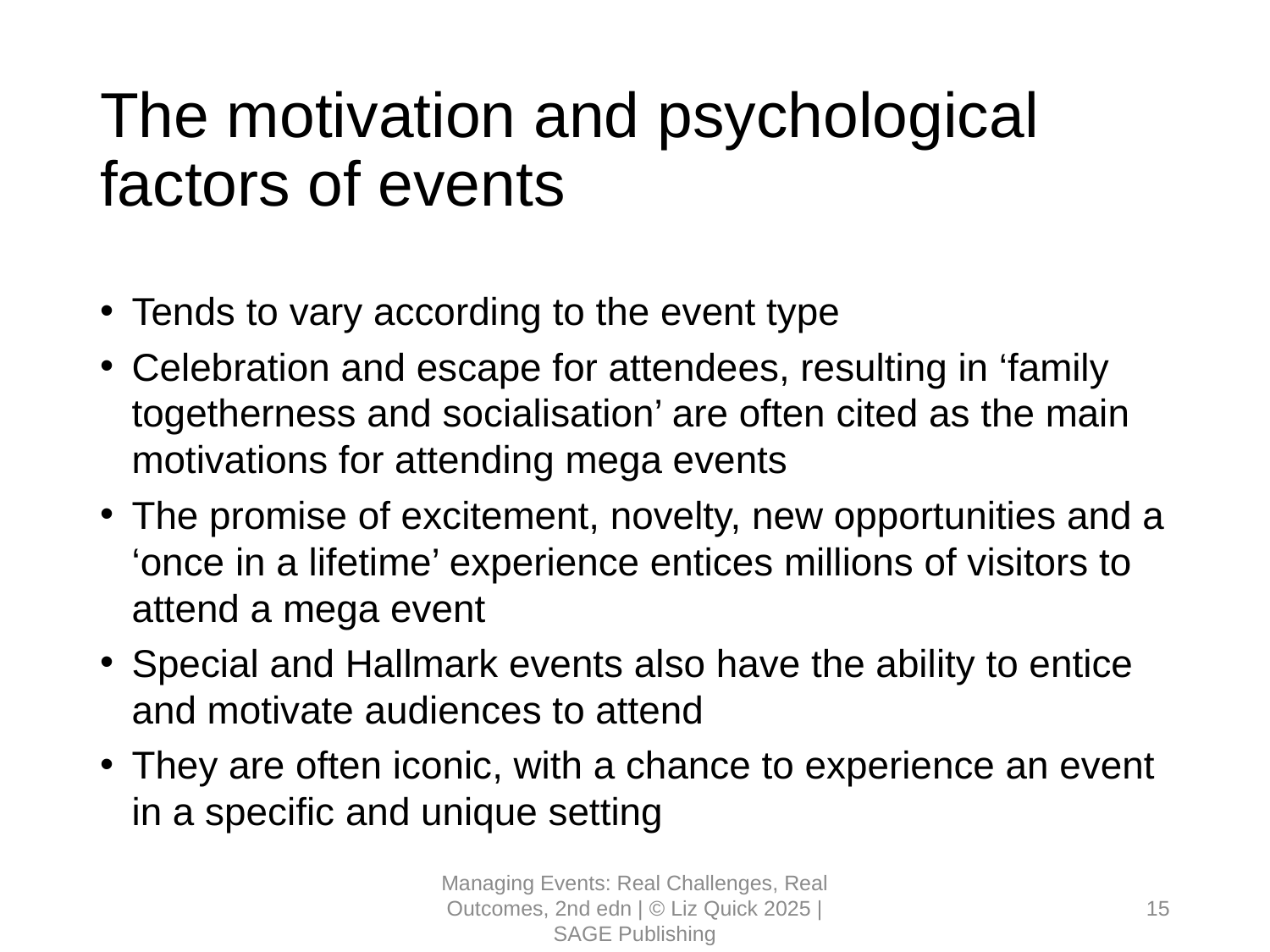

# The motivation and psychological factors of events
Tends to vary according to the event type
Celebration and escape for attendees, resulting in ‘family togetherness and socialisation’ are often cited as the main motivations for attending mega events
The promise of excitement, novelty, new opportunities and a ‘once in a lifetime’ experience entices millions of visitors to attend a mega event
Special and Hallmark events also have the ability to entice and motivate audiences to attend
They are often iconic, with a chance to experience an event in a specific and unique setting
Managing Events: Real Challenges, Real Outcomes, 2nd edn | © Liz Quick 2025 | SAGE Publishing
15